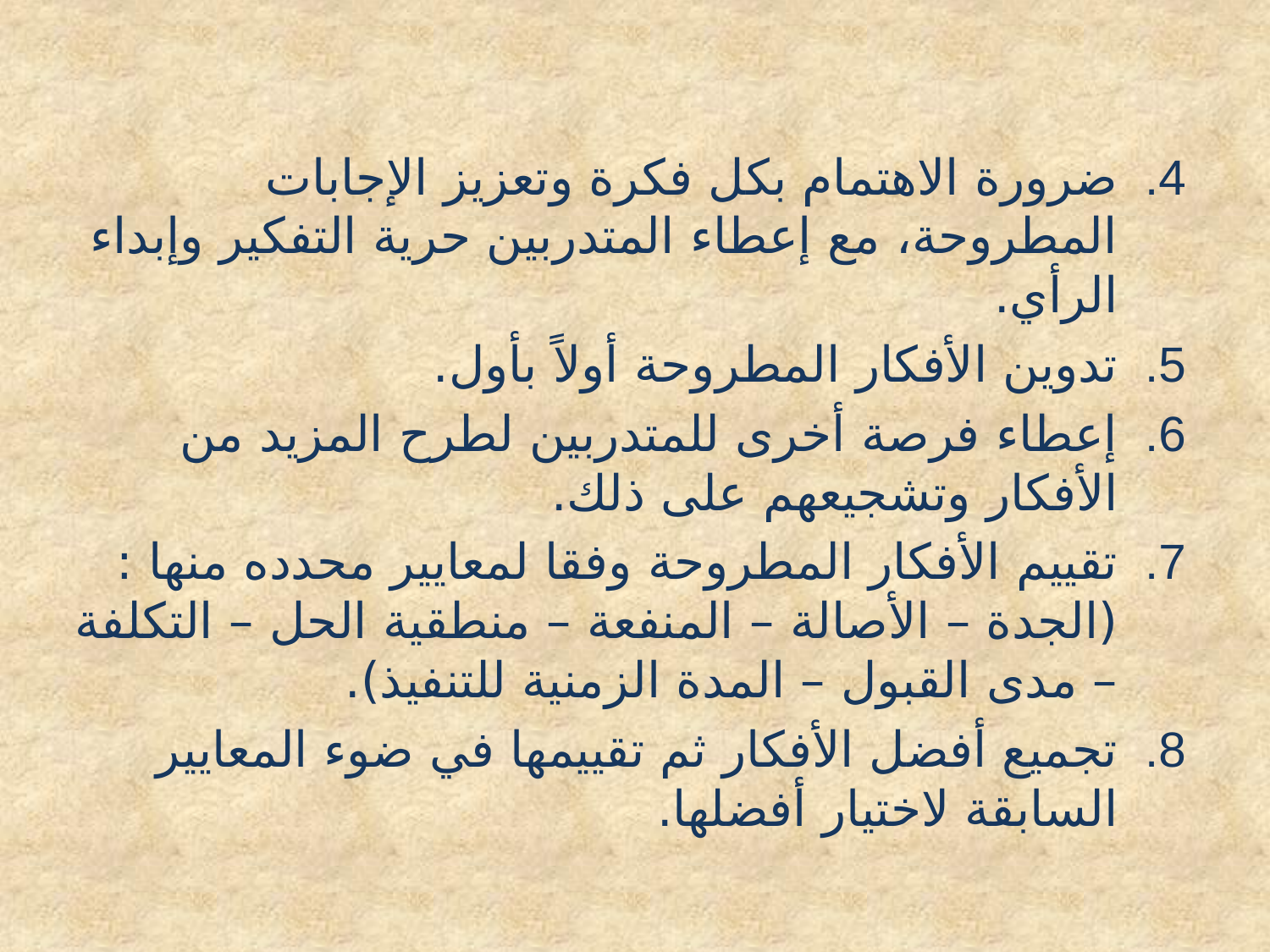

ضرورة الاهتمام بكل فكرة وتعزيز الإجابات المطروحة، مع إعطاء المتدربين حرية التفكير وإبداء الرأي.
تدوين الأفكار المطروحة أولاً بأول.
إعطاء فرصة أخرى للمتدربين لطرح المزيد من الأفكار وتشجيعهم على ذلك.
تقييم الأفكار المطروحة وفقا لمعايير محدده منها : (الجدة – الأصالة – المنفعة – منطقية الحل – التكلفة – مدى القبول – المدة الزمنية للتنفيذ).
تجميع أفضل الأفكار ثم تقييمها في ضوء المعايير السابقة لاختيار أفضلها.